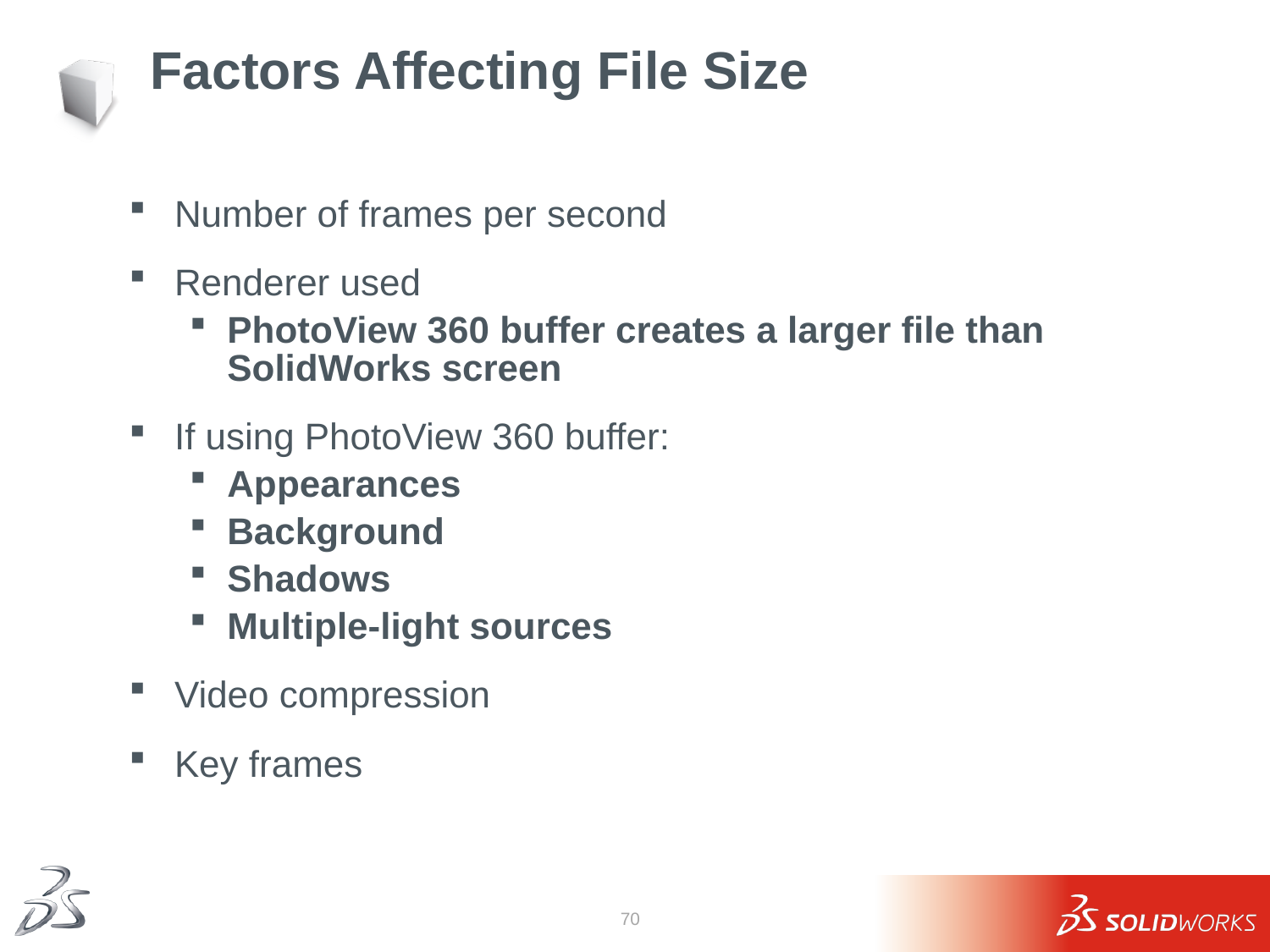

# Factors Affecting File Size
Number of frames per second
Renderer used
PhotoView 360 buffer creates a larger file than SolidWorks screen
If using PhotoView 360 buffer:
Appearances
Background
Shadows
Multiple-light sources
Video compression
Key frames